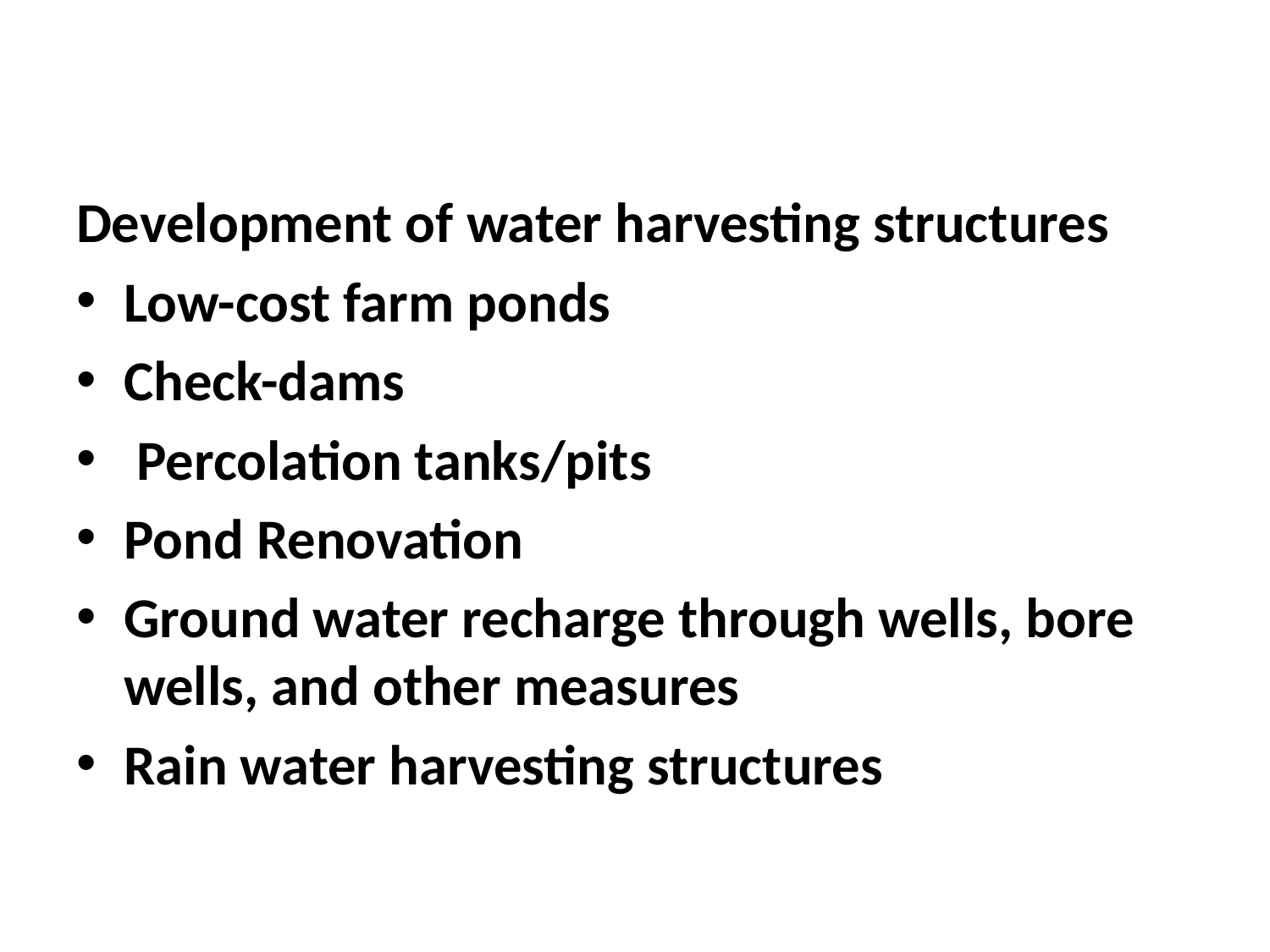

#
Development of water harvesting structures
Low-cost farm ponds
Check-dams
 Percolation tanks/pits
Pond Renovation
Ground water recharge through wells, bore wells, and other measures
Rain water harvesting structures